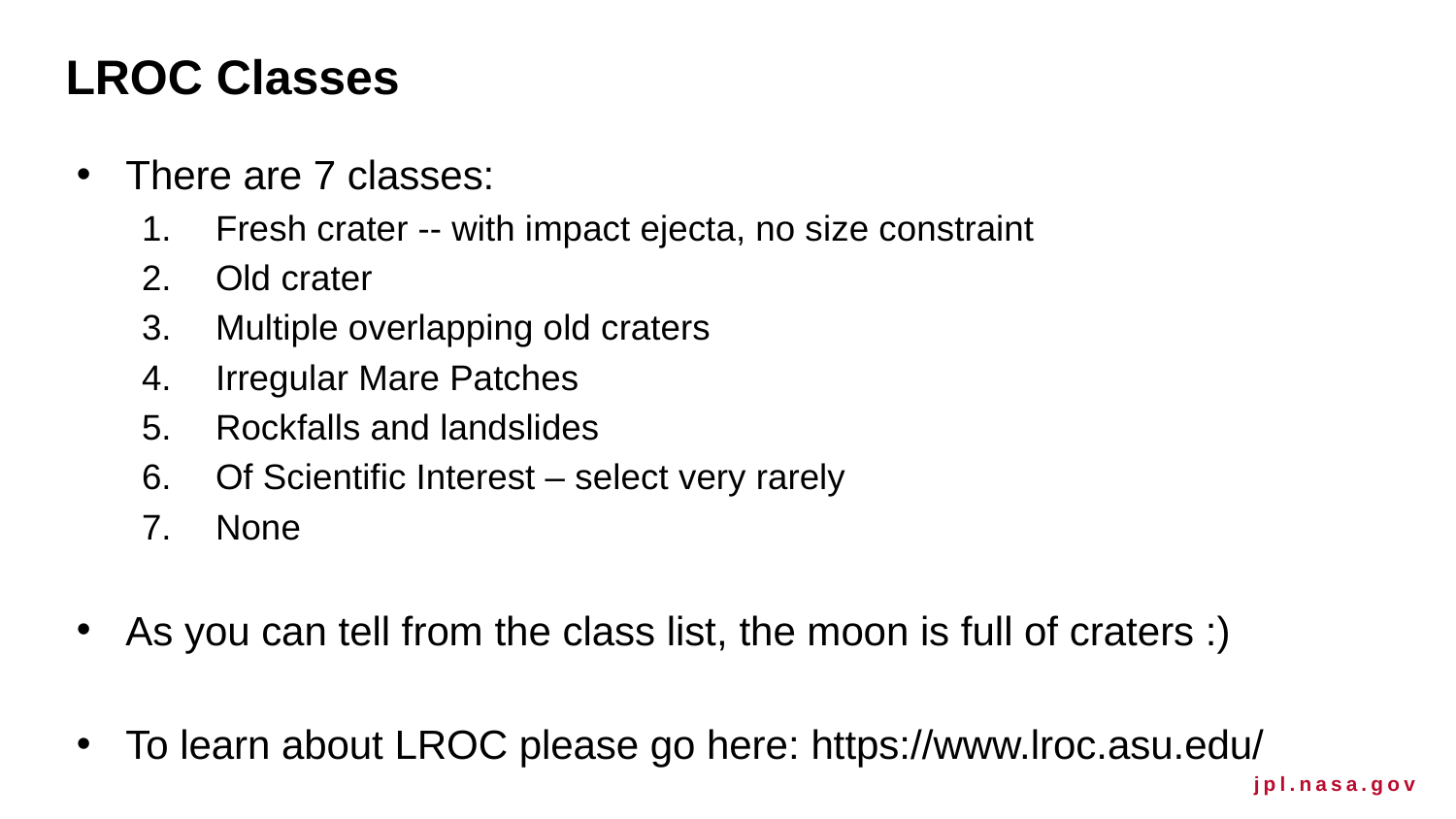

# LROC Classes
There are 7 classes:
Fresh crater -- with impact ejecta, no size constraint
Old crater
Multiple overlapping old craters
Irregular Mare Patches
Rockfalls and landslides
Of Scientific Interest – select very rarely
None

As you can tell from the class list, the moon is full of craters :)

To learn about LROC please go here: https://www.lroc.asu.edu/